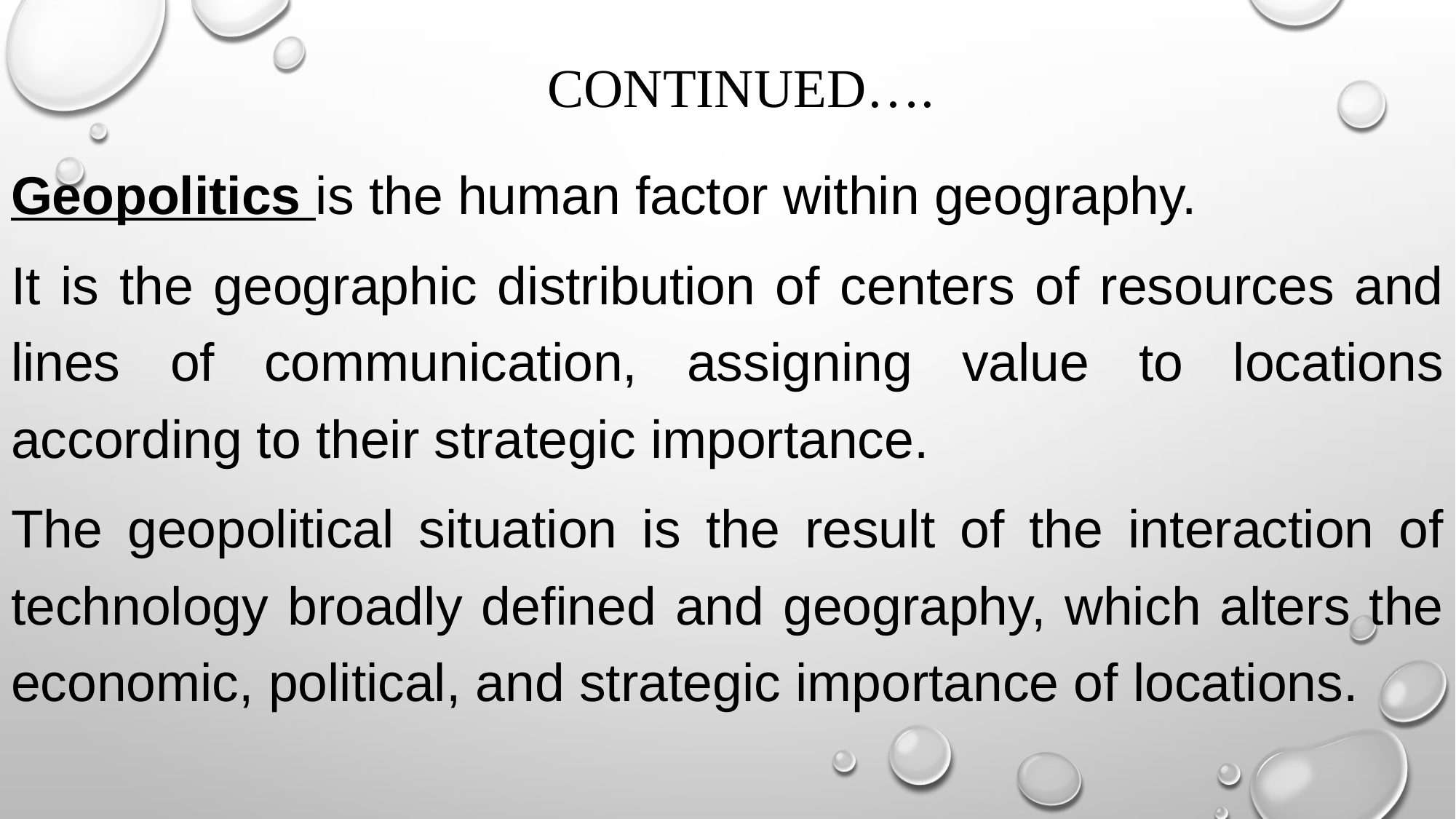

# continued….
Geopolitics is the human factor within geography.
It is the geographic distribution of centers of resources and lines of communication, assigning value to locations according to their strategic importance.
The geopolitical situation is the result of the interaction of technology broadly deﬁned and geography, which alters the economic, political, and strategic importance of locations.